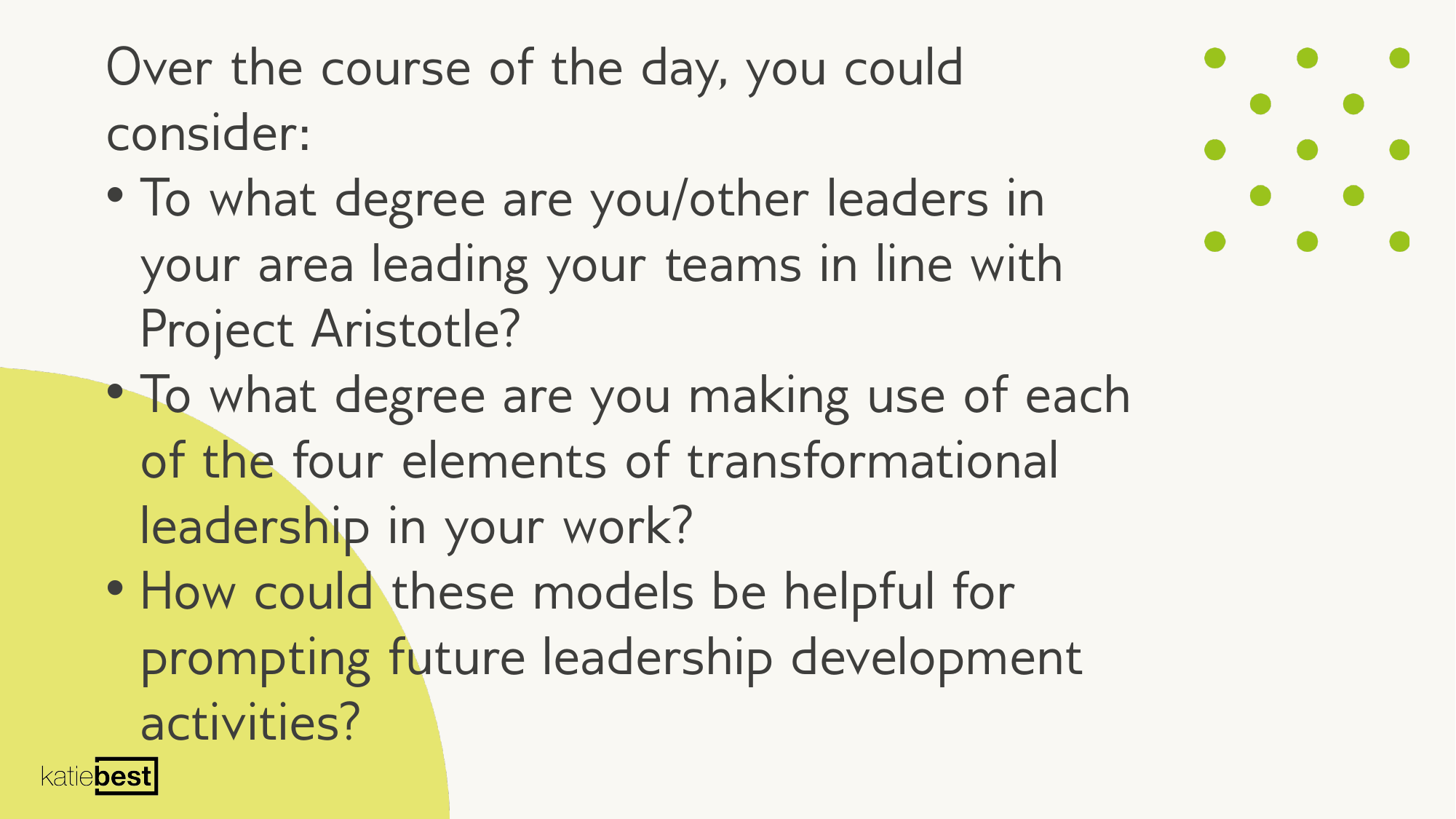

Over the course of the day, you could consider:
To what degree are you/other leaders in your area leading your teams in line with Project Aristotle?
To what degree are you making use of each of the four elements of transformational leadership in your work?
How could these models be helpful for prompting future leadership development activities?